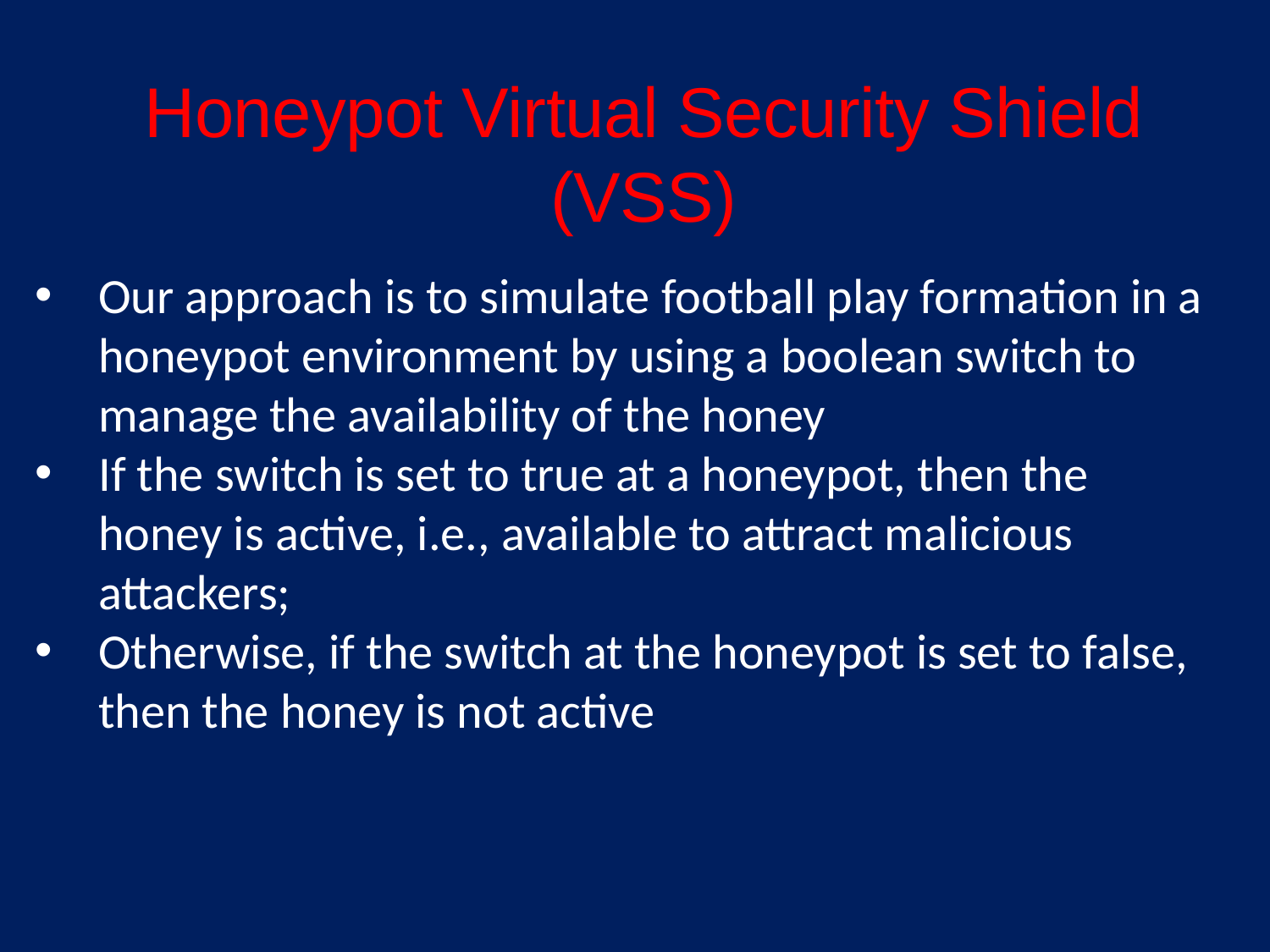

# Honeypot Virtual Security Shield (VSS)
Our approach is to simulate football play formation in a honeypot environment by using a boolean switch to manage the availability of the honey
If the switch is set to true at a honeypot, then the honey is active, i.e., available to attract malicious attackers;
Otherwise, if the switch at the honeypot is set to false, then the honey is not active